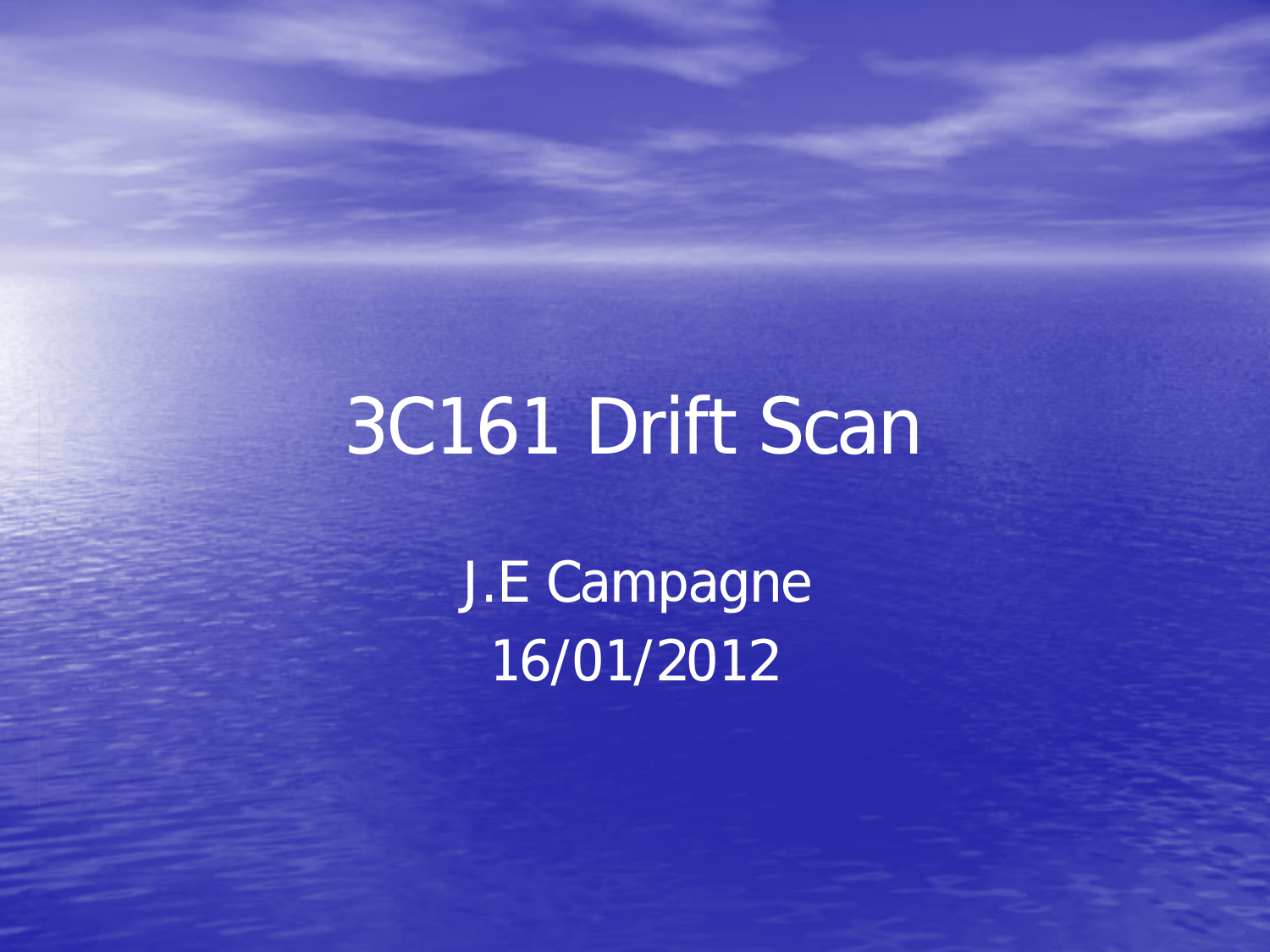

# 3C161 Drift Scan
J.E Campagne
16/01/2012